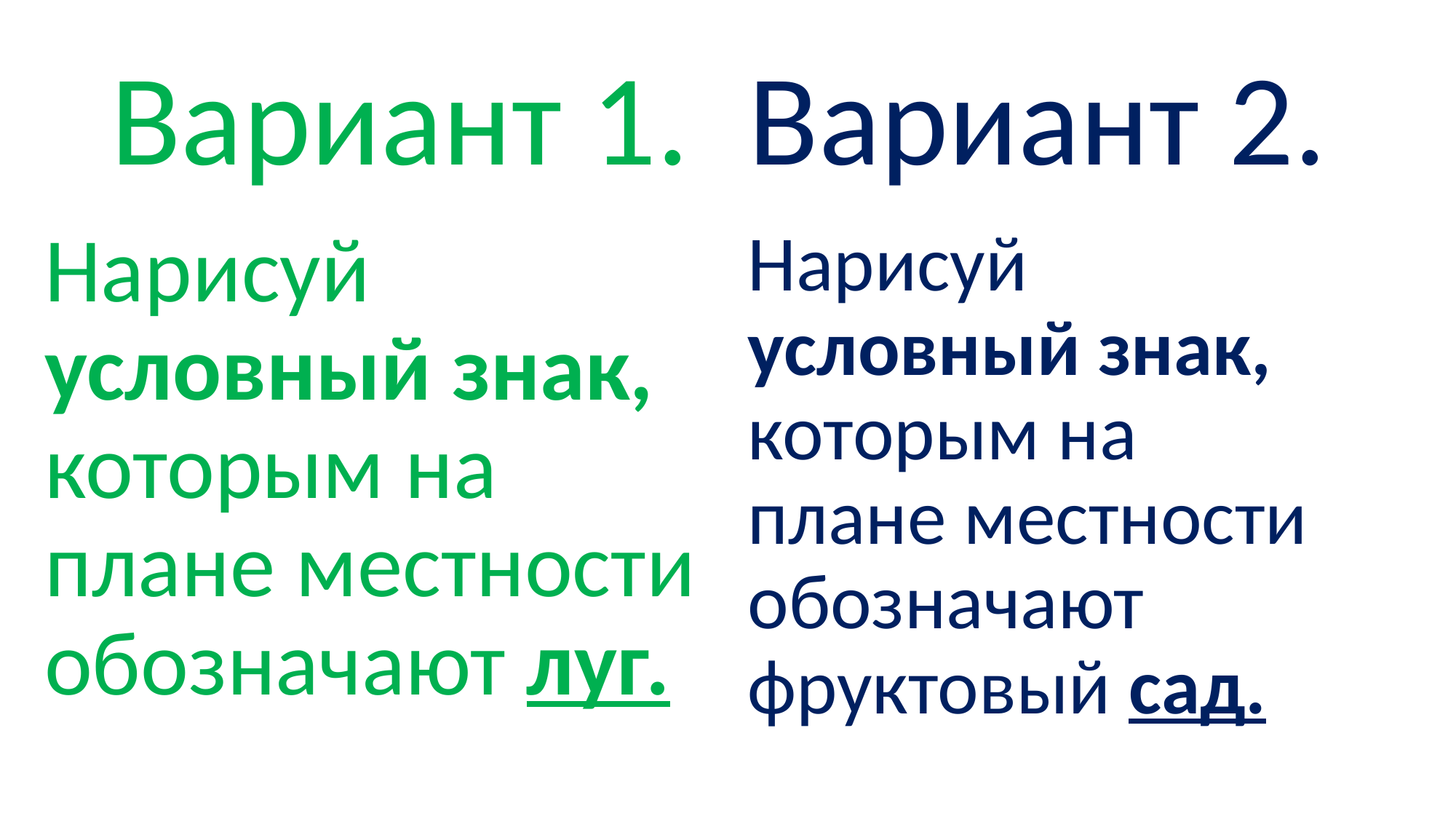

# Вариант 1.  Вариант 2.
Нарисуй условный знак, которым на плане местности обозначают луг.
Нарисуй условный знак, которым на плане местности обозначают фруктовый сад.